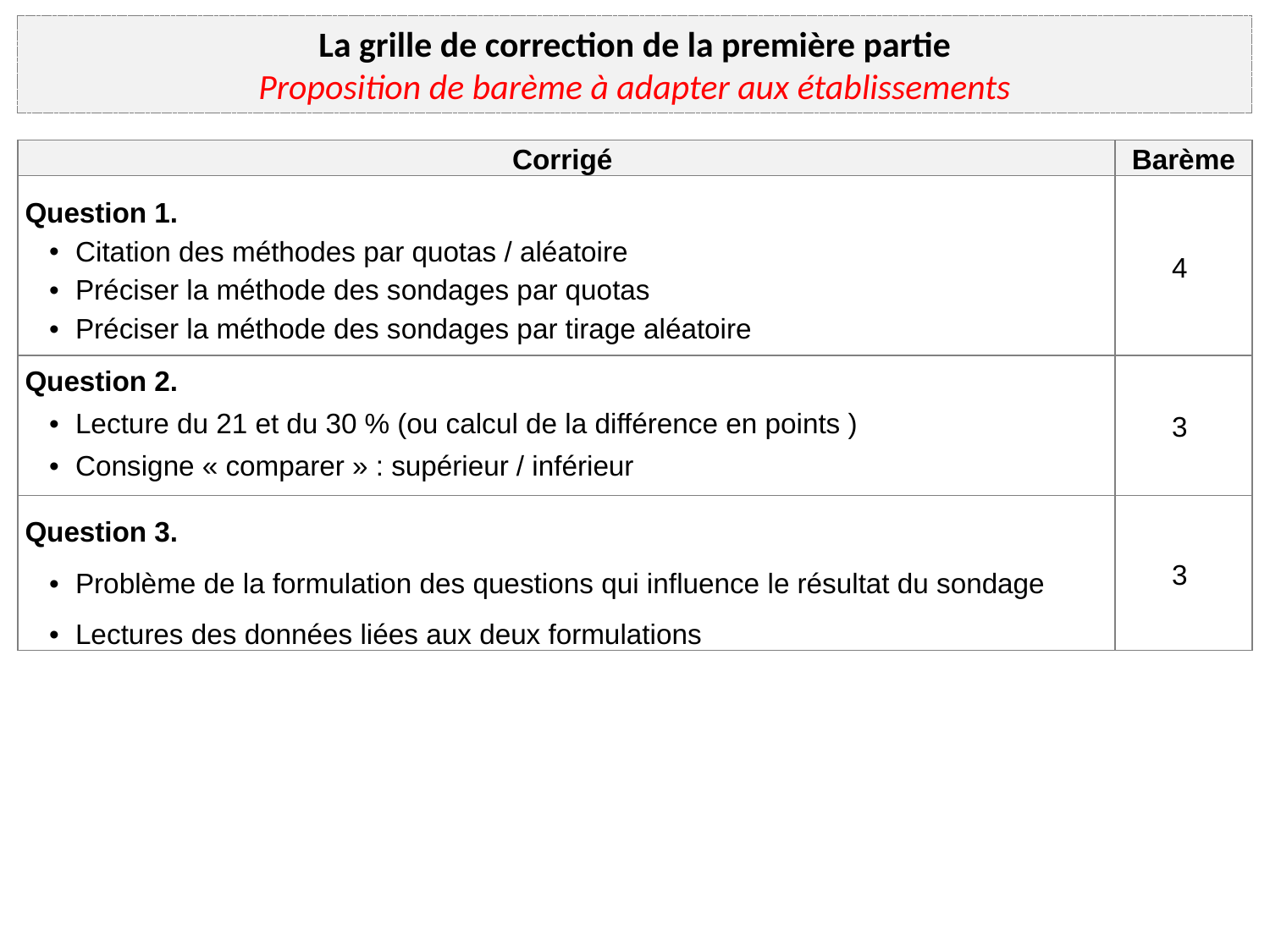

La grille de correction de la première partie
Proposition de barème à adapter aux établissements
| Corrigé | Barème |
| --- | --- |
| Question 1. Citation des méthodes par quotas / aléatoire  Préciser la méthode des sondages par quotas Préciser la méthode des sondages par tirage aléatoire | 4 |
| Question 2. Lecture du 21 et du 30 % (ou calcul de la différence en points ) Consigne « comparer » : supérieur / inférieur | 3 |
| Question 3. Problème de la formulation des questions qui influence le résultat du sondage Lectures des données liées aux deux formulations | 3 |